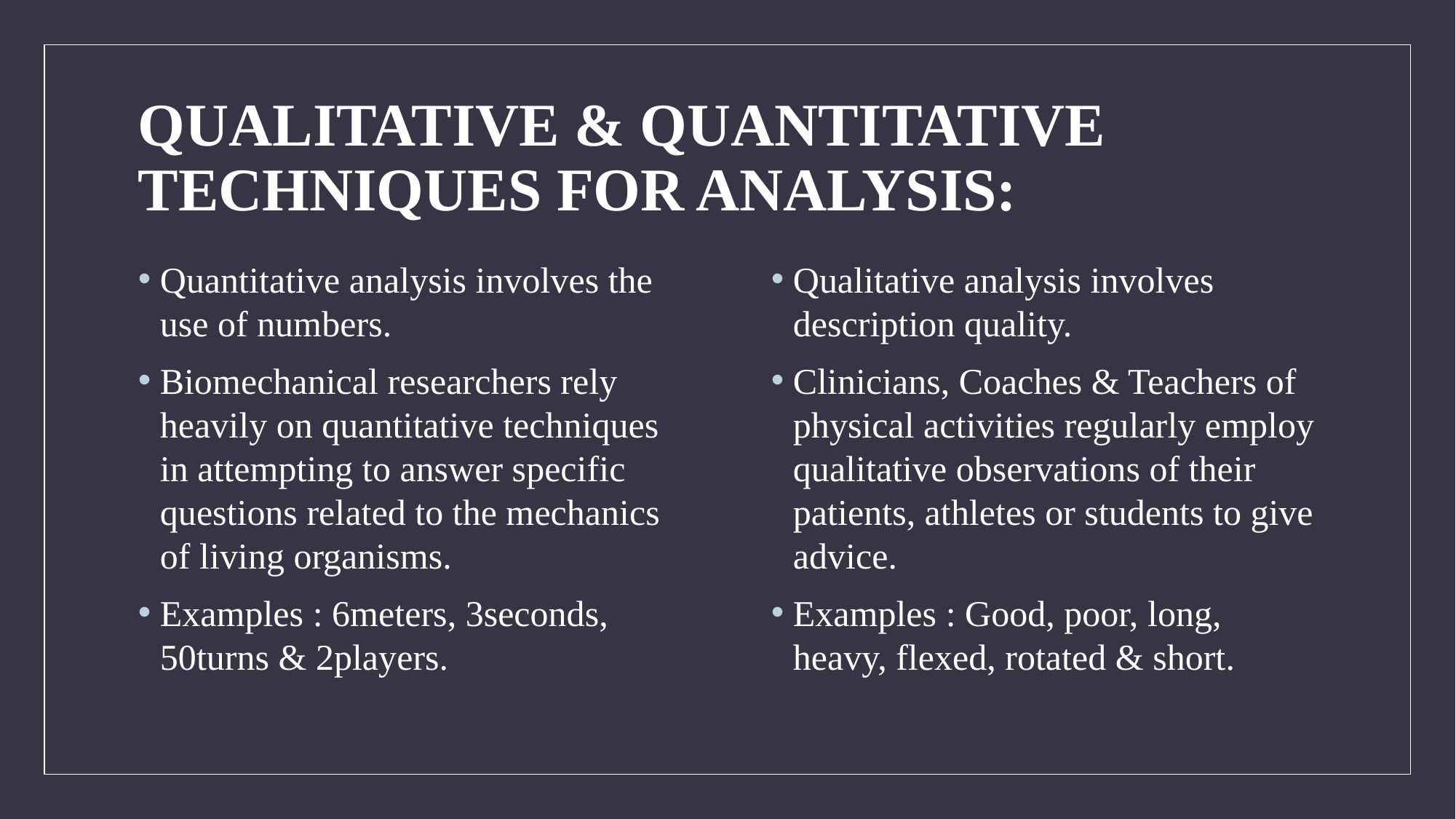

# QUALITATIVE & QUANTITATIVE TECHNIQUES FOR ANALYSIS:
Quantitative analysis involves the use of numbers.
Biomechanical researchers rely heavily on quantitative techniques in attempting to answer specific questions related to the mechanics of living organisms.
Examples : 6meters, 3seconds, 50turns & 2players.
Qualitative analysis involves description quality.
Clinicians, Coaches & Teachers of physical activities regularly employ qualitative observations of their patients, athletes or students to give advice.
Examples : Good, poor, long, heavy, flexed, rotated & short.